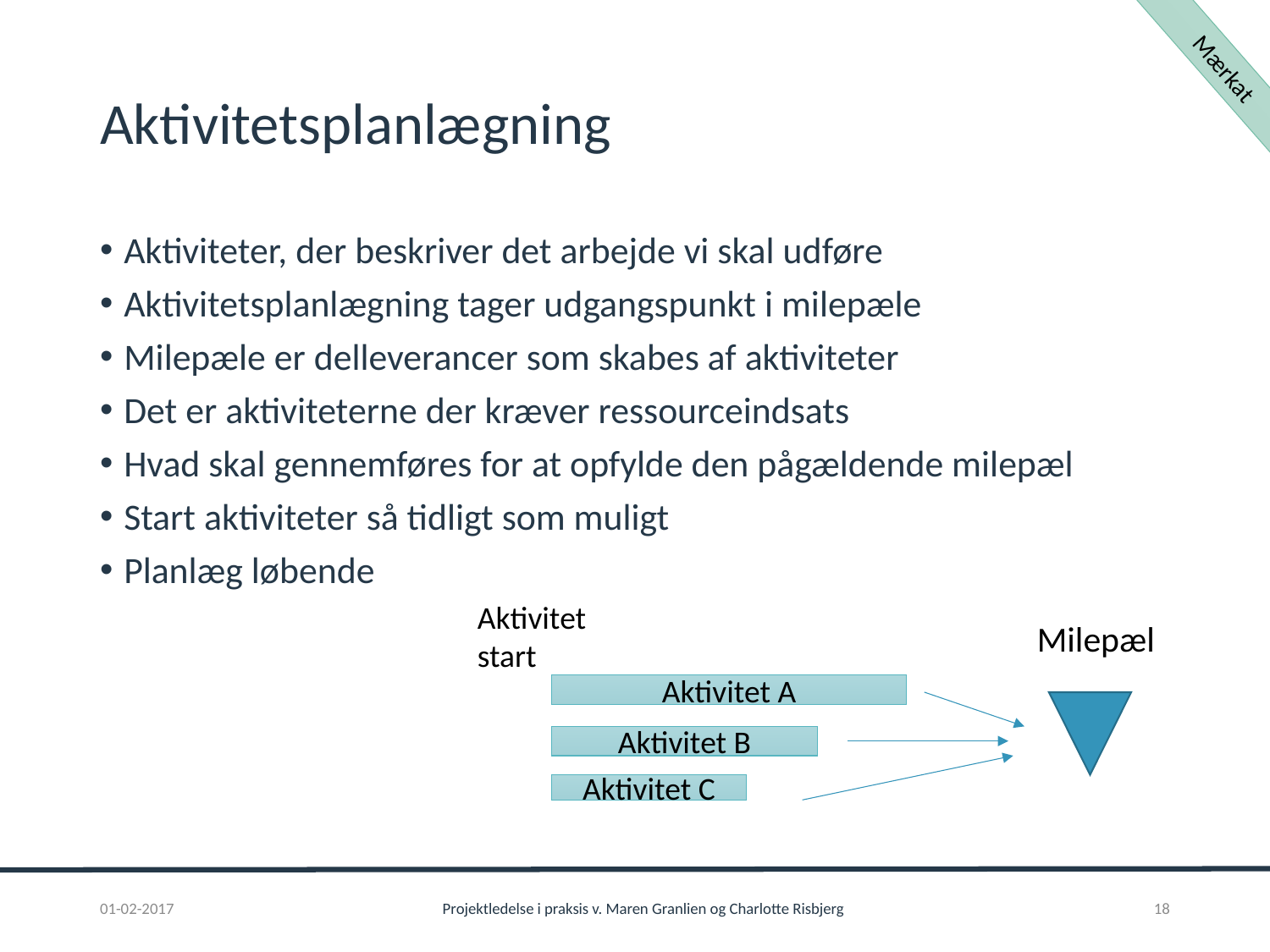

# Aktivitetsplanlægning
Mærkat
Aktiviteter, der beskriver det arbejde vi skal udføre
Aktivitetsplanlægning tager udgangspunkt i milepæle
Milepæle er delleverancer som skabes af aktiviteter
Det er aktiviteterne der kræver ressourceindsats
Hvad skal gennemføres for at opfylde den pågældende milepæl
Start aktiviteter så tidligt som muligt
Planlæg løbende
Aktivitet start
Milepæl
Aktivitet A

Aktivitet B
Aktivitet C
01-02-2017
Projektledelse i praksis v. Maren Granlien og Charlotte Risbjerg
18